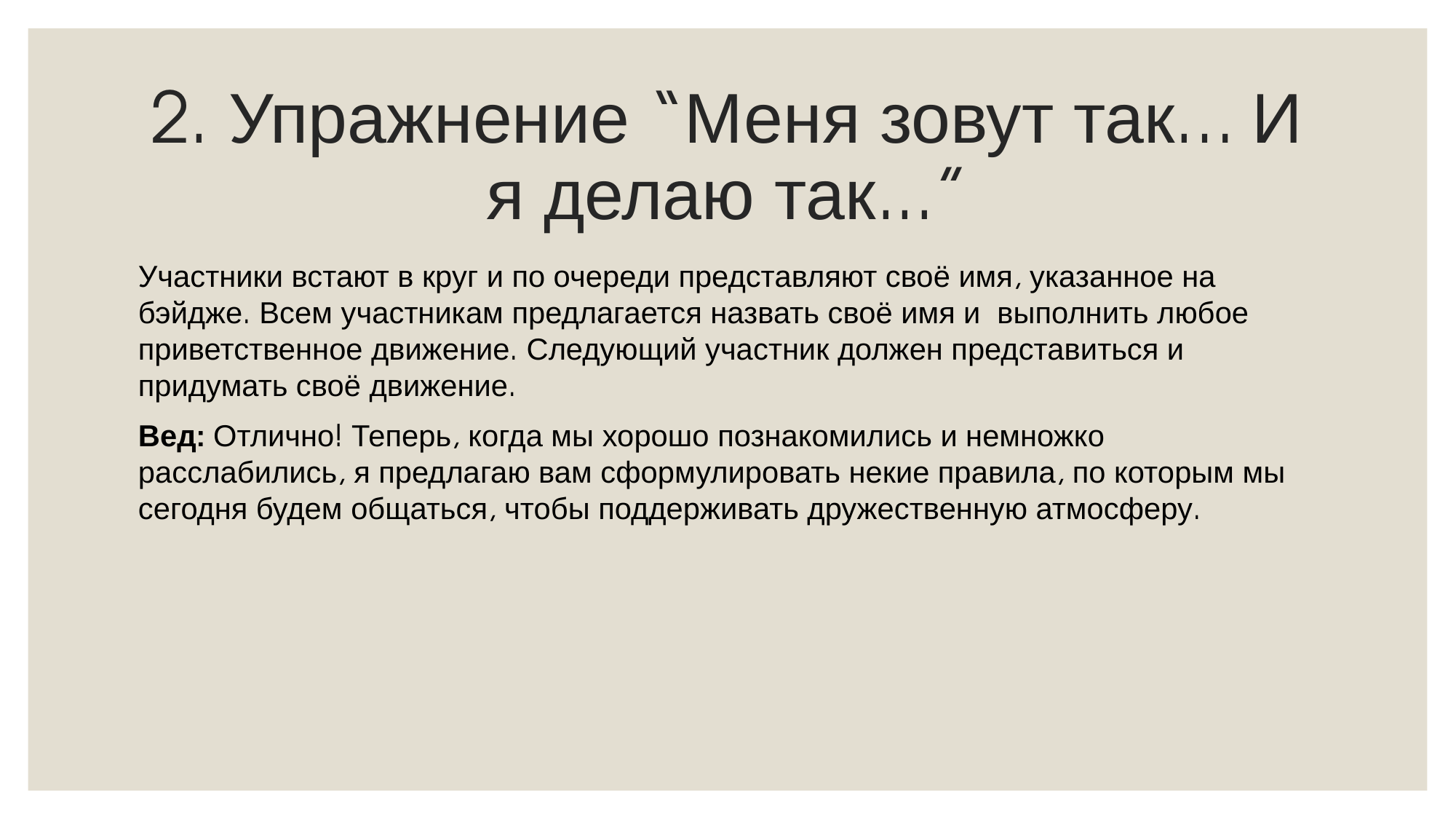

# 2. Упражнение “Меня зовут так… И я делаю так...”
Участники встают в круг и по очереди представляют своё имя, указанное на бэйдже. Всем участникам предлагается назвать своё имя и  выполнить любое приветственное движение. Следующий участник должен представиться и придумать своё движение.
Вед: Отлично! Теперь, когда мы хорошо познакомились и немножко расслабились, я предлагаю вам сформулировать некие правила, по которым мы сегодня будем общаться, чтобы поддерживать дружественную атмосферу.